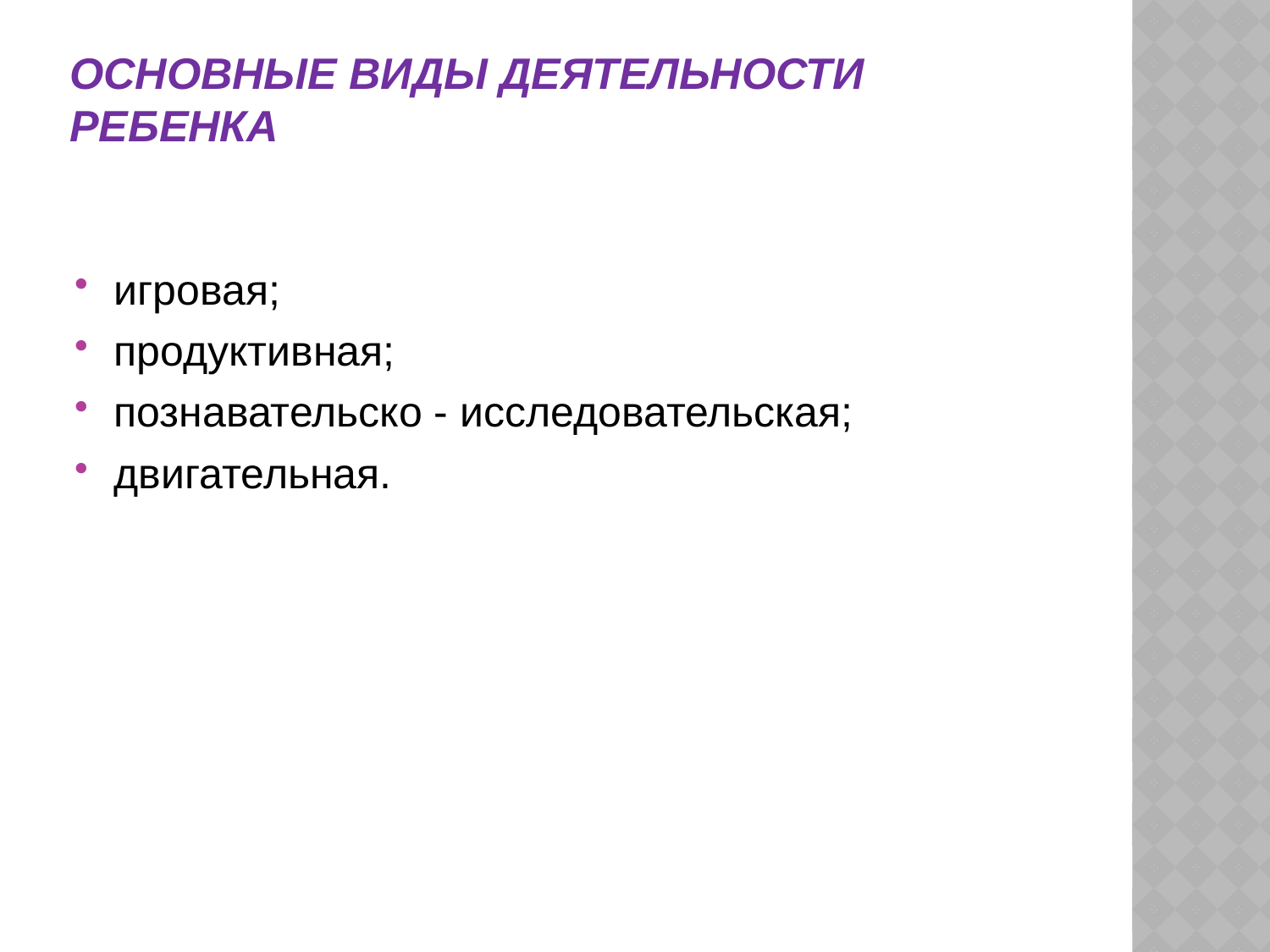

# Основные виды деятельности ребенка
игровая;
продуктивная;
познавательско - исследовательская;
двигательная.